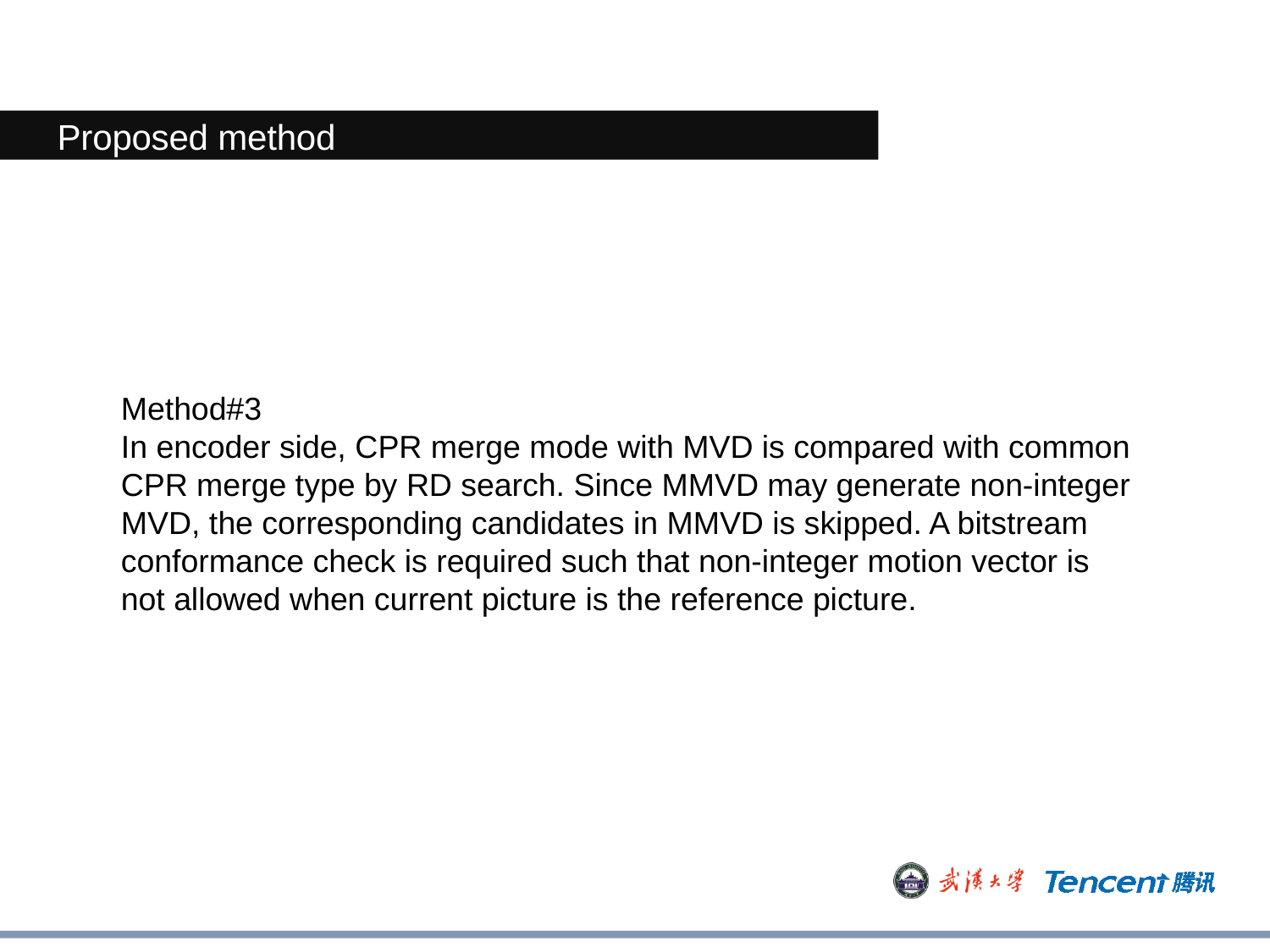

Proposed method

Method#3
In encoder side, CPR merge mode with MVD is compared with common CPR merge type by RD search. Since MMVD may generate non-integer MVD, the corresponding candidates in MMVD is skipped. A bitstream conformance check is required such that non-integer motion vector is not allowed when current picture is the reference picture.